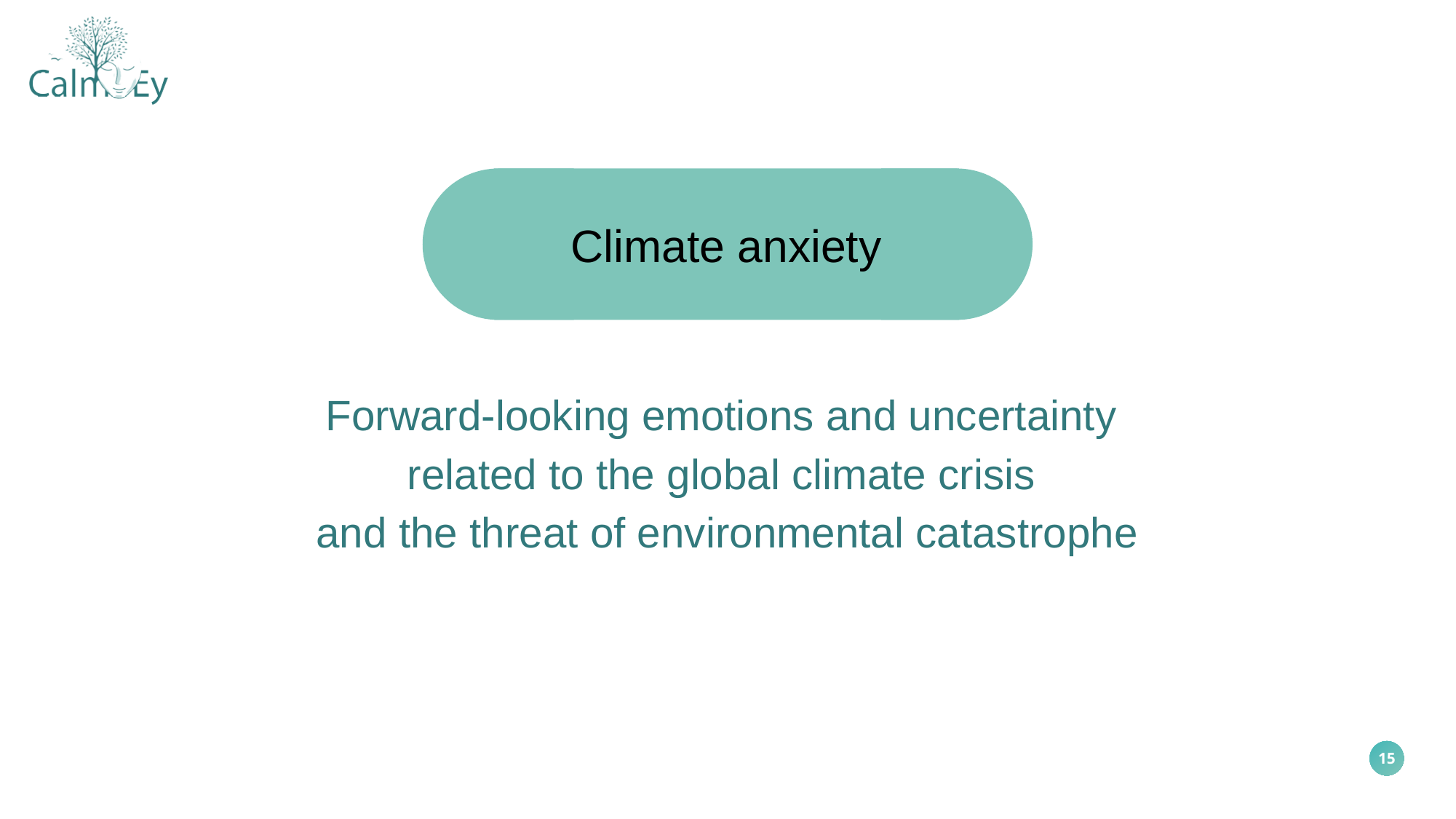

Climate anxiety
Forward-looking emotions and uncertainty
related to the global climate crisis
and the threat of environmental catastrophe